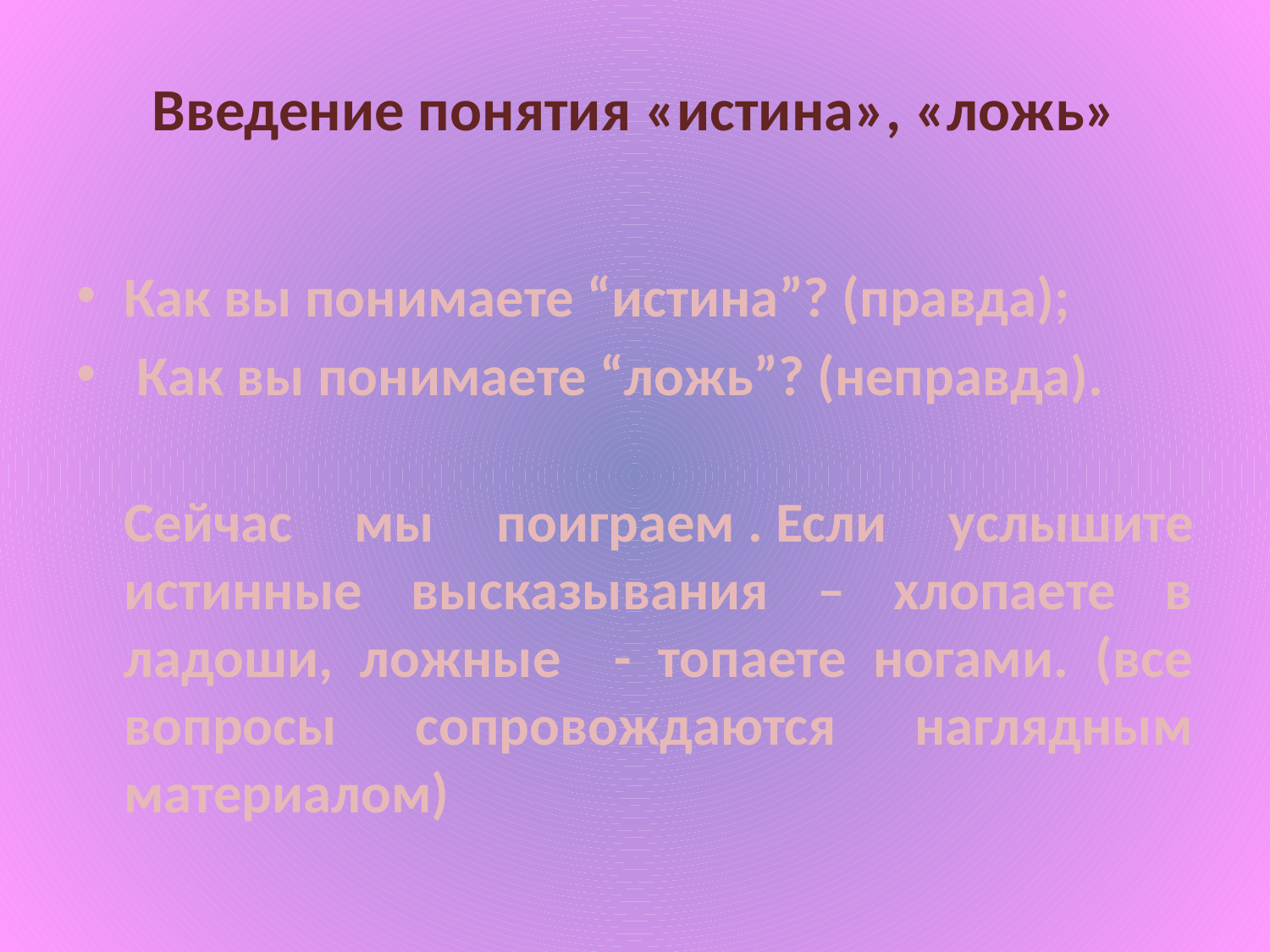

# Введение понятия «истина», «ложь»
Как вы понимаете “истина”? (правда);
 Как вы понимаете “ложь”? (неправда).
Сейчас мы поиграем . Если услышите истинные высказывания – хлопаете в ладоши, ложные  - топаете ногами. (все вопросы сопровождаются наглядным материалом)